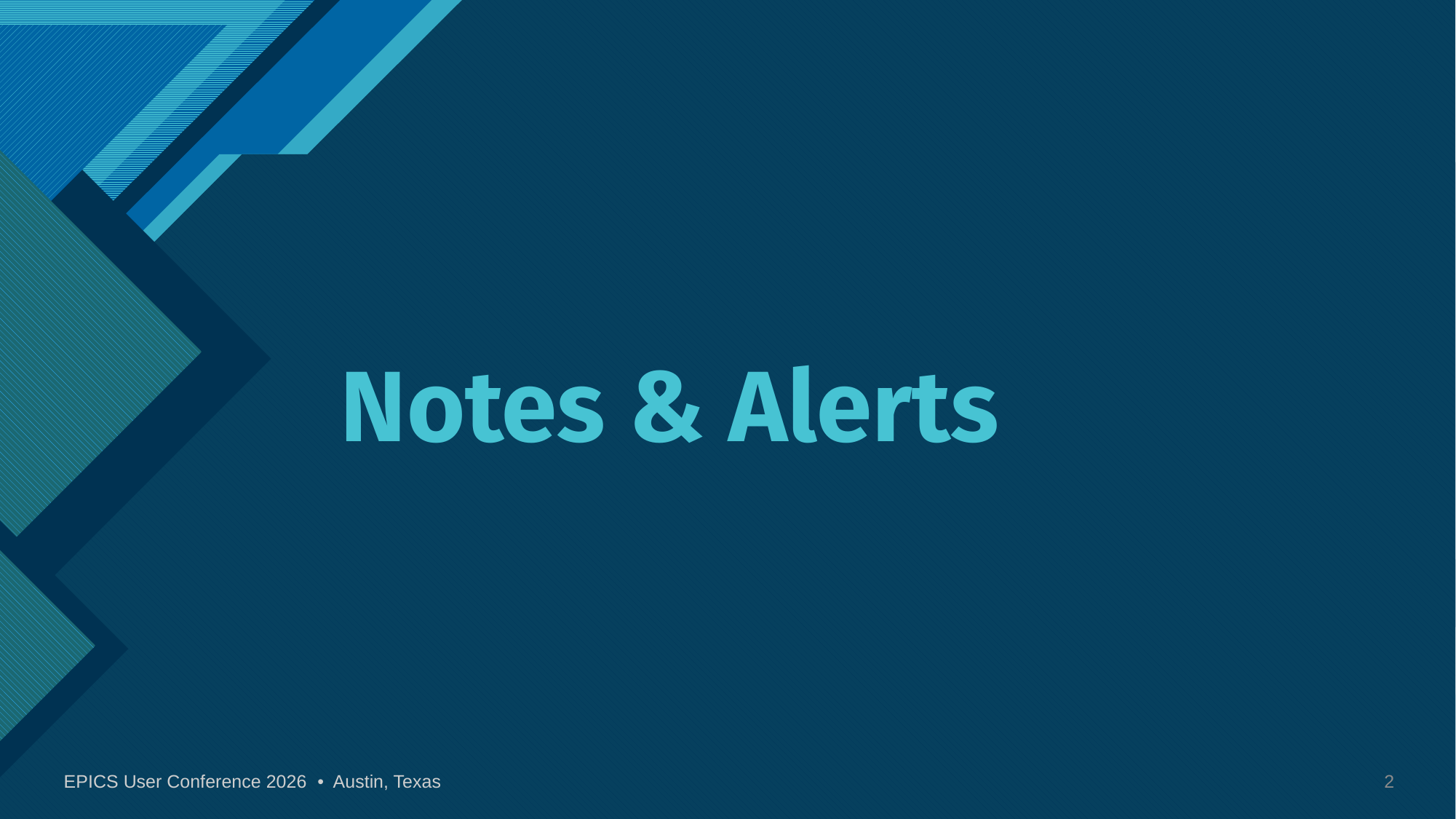

# Notes & Alerts

EPICS User Conference 2026  •  Austin, Texas
2